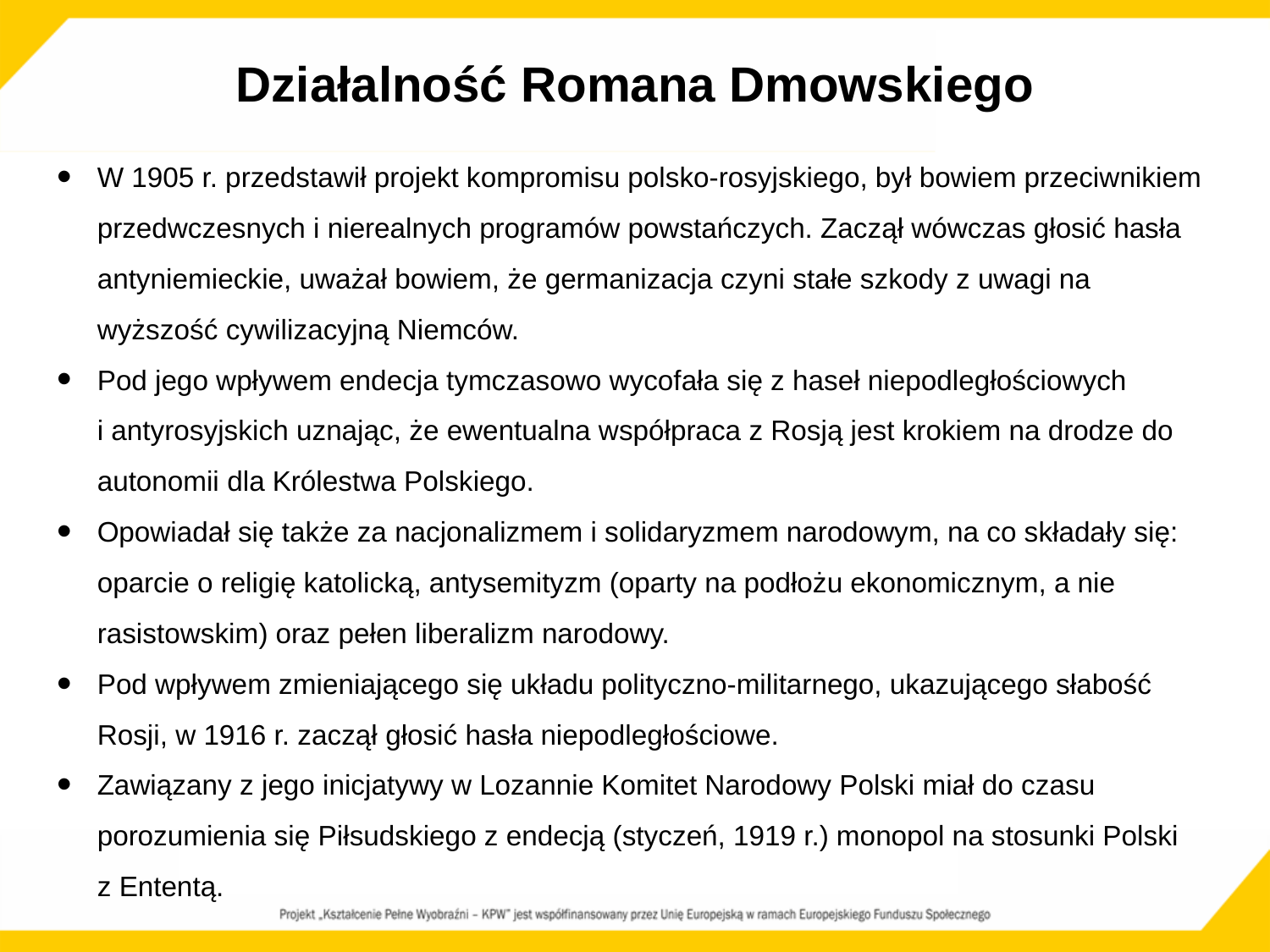

Działalność Romana Dmowskiego
W 1905 r. przedstawił projekt kompromisu polsko-rosyjskiego, był bowiem przeciwnikiem przedwczesnych i nierealnych programów powstańczych. Zaczął wówczas głosić hasła antyniemieckie, uważał bowiem, że germanizacja czyni stałe szkody z uwagi na
wyższość cywilizacyjną Niemców.
Pod jego wpływem endecja tymczasowo wycofała się z haseł niepodległościowych
i antyrosyjskich uznając, że ewentualna współpraca z Rosją jest krokiem na drodze do autonomii dla Królestwa Polskiego.
Opowiadał się także za nacjonalizmem i solidaryzmem narodowym, na co składały się: oparcie o religię katolicką, antysemityzm (oparty na podłożu ekonomicznym, a nie rasistowskim) oraz pełen liberalizm narodowy.
Pod wpływem zmieniającego się układu polityczno-militarnego, ukazującego słabość Rosji, w 1916 r. zaczął głosić hasła niepodległościowe.
Zawiązany z jego inicjatywy w Lozannie Komitet Narodowy Polski miał do czasu porozumienia się Piłsudskiego z endecją (styczeń, 1919 r.) monopol na stosunki Polski
z Ententą.